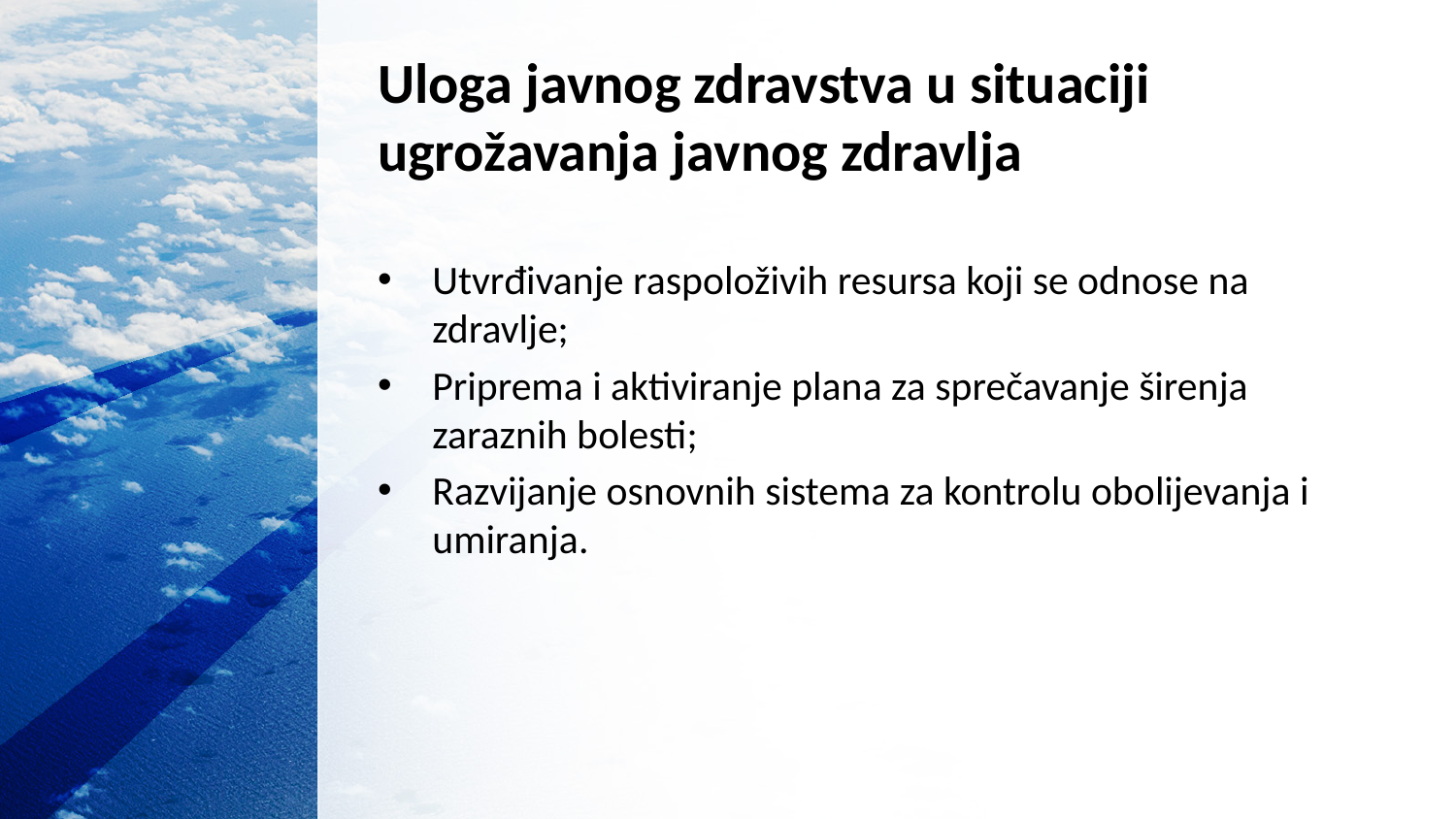

# Uloga javnog zdravstva u situaciji ugrožavanja javnog zdravlja

Utvrđivanje raspoloživih resursa koji se odnose na zdravlje;
Priprema i aktiviranje plana za sprečavanje širenja zaraznih bolesti;
Razvijanje osnovnih sistema za kontrolu obolijevanja i umiranja.